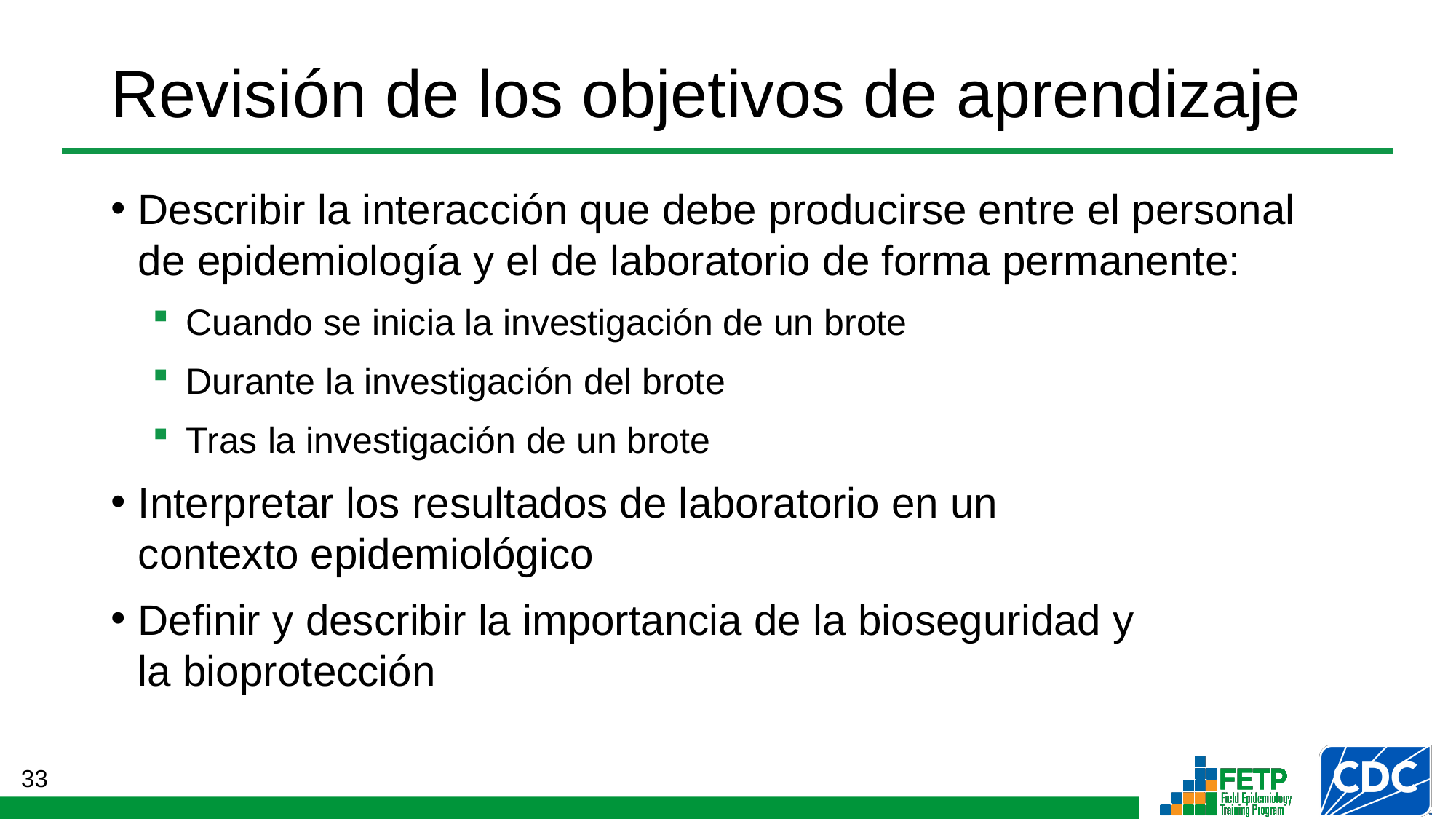

# Revisión de los objetivos de aprendizaje
Describir la interacción que debe producirse entre el personal de epidemiología y el de laboratorio de forma permanente:
Cuando se inicia la investigación de un brote
Durante la investigación del brote
Tras la investigación de un brote
Interpretar los resultados de laboratorio en un
contexto epidemiológico
Definir y describir la importancia de la bioseguridad y
la bioprotección